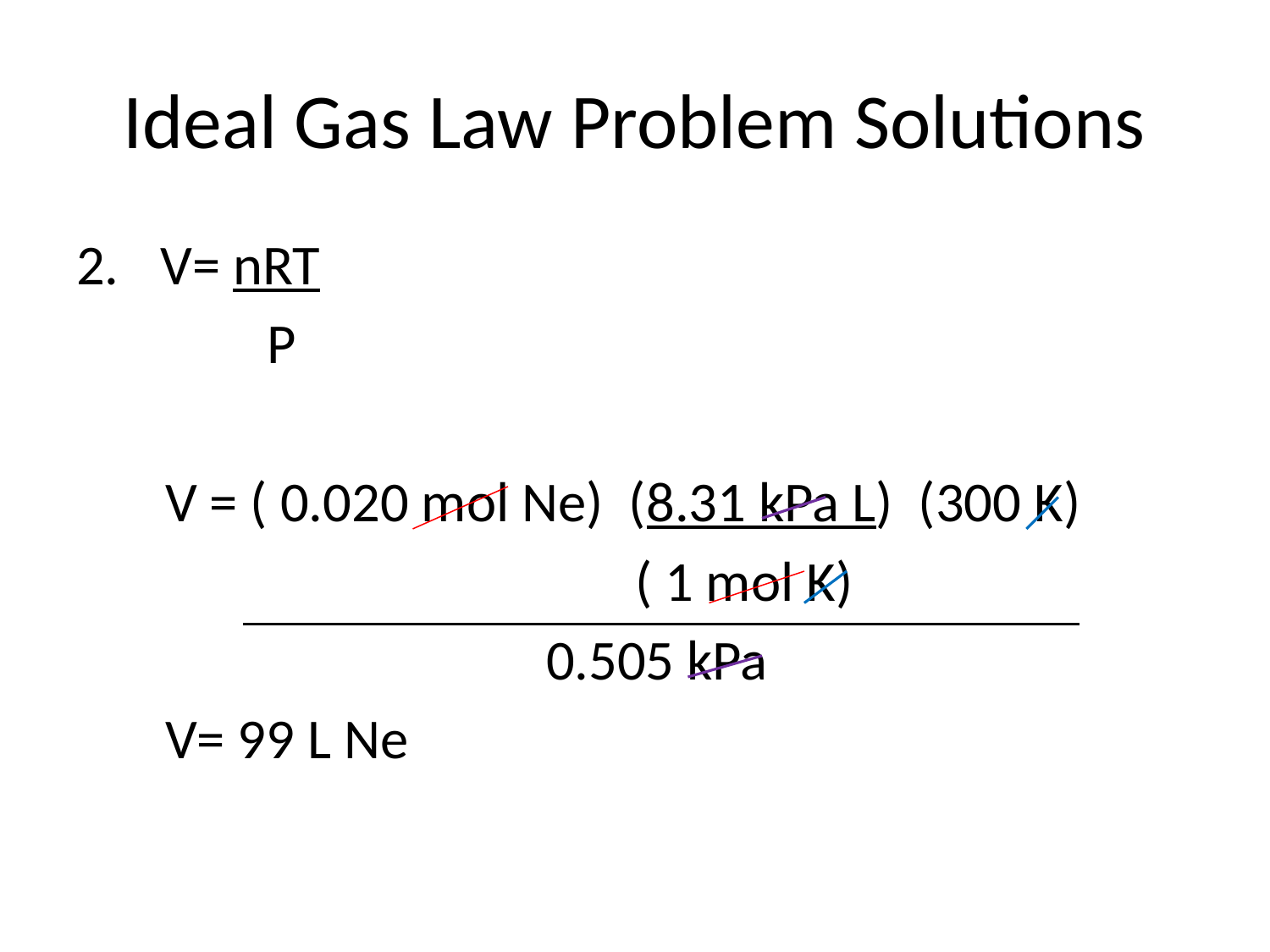

# Ideal Gas Law Problem Solutions
 V= nRT
               P

       V = ( 0.020 mol Ne)  (8.31 kPa L)  (300 K)
                                            ( 1 mol K)
                                     0.505 kPa
       V= 99 L Ne